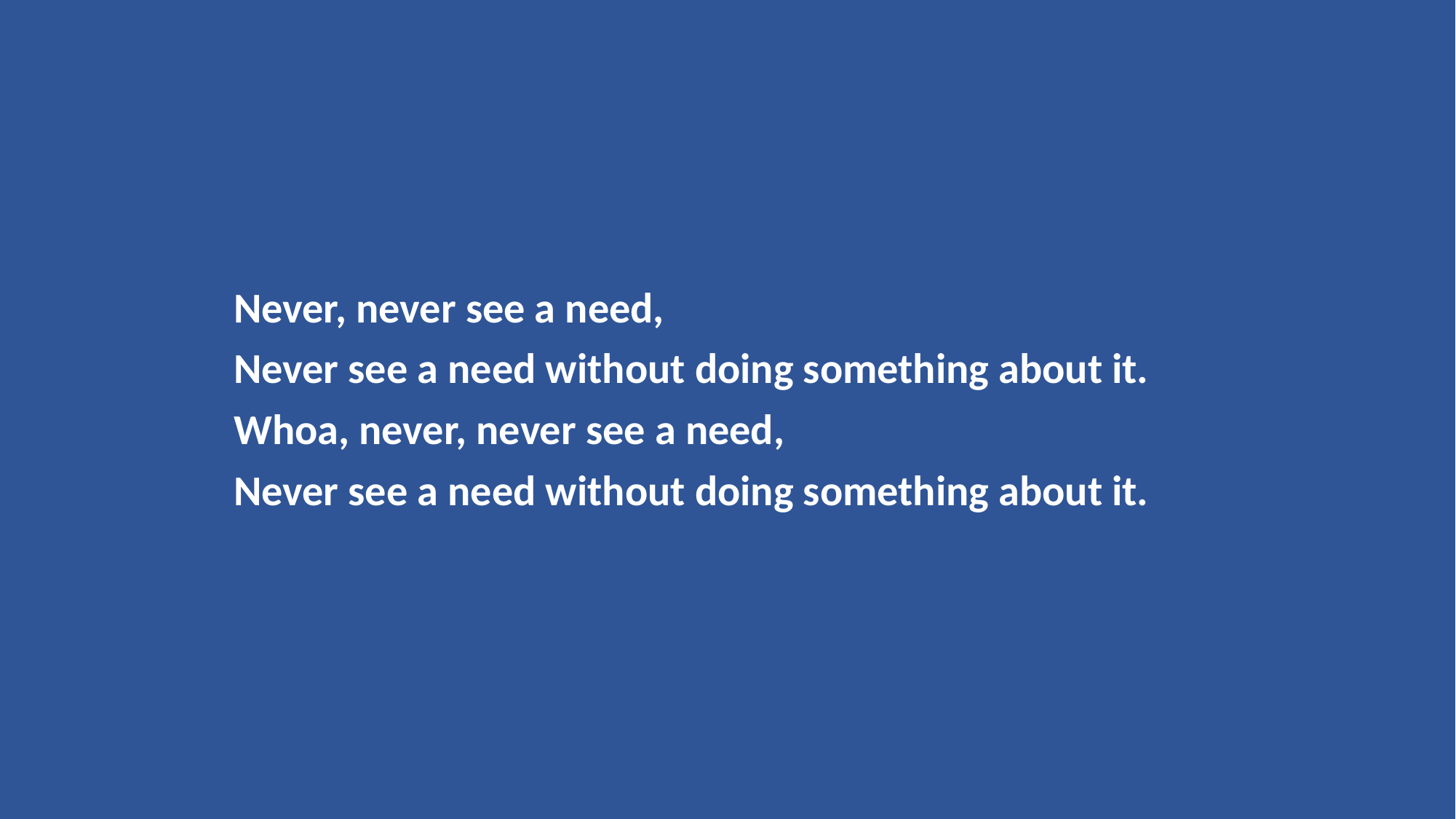

Never, never see a need,
Never see a need without doing something about it.
Whoa, never, never see a need,
Never see a need without doing something about it.